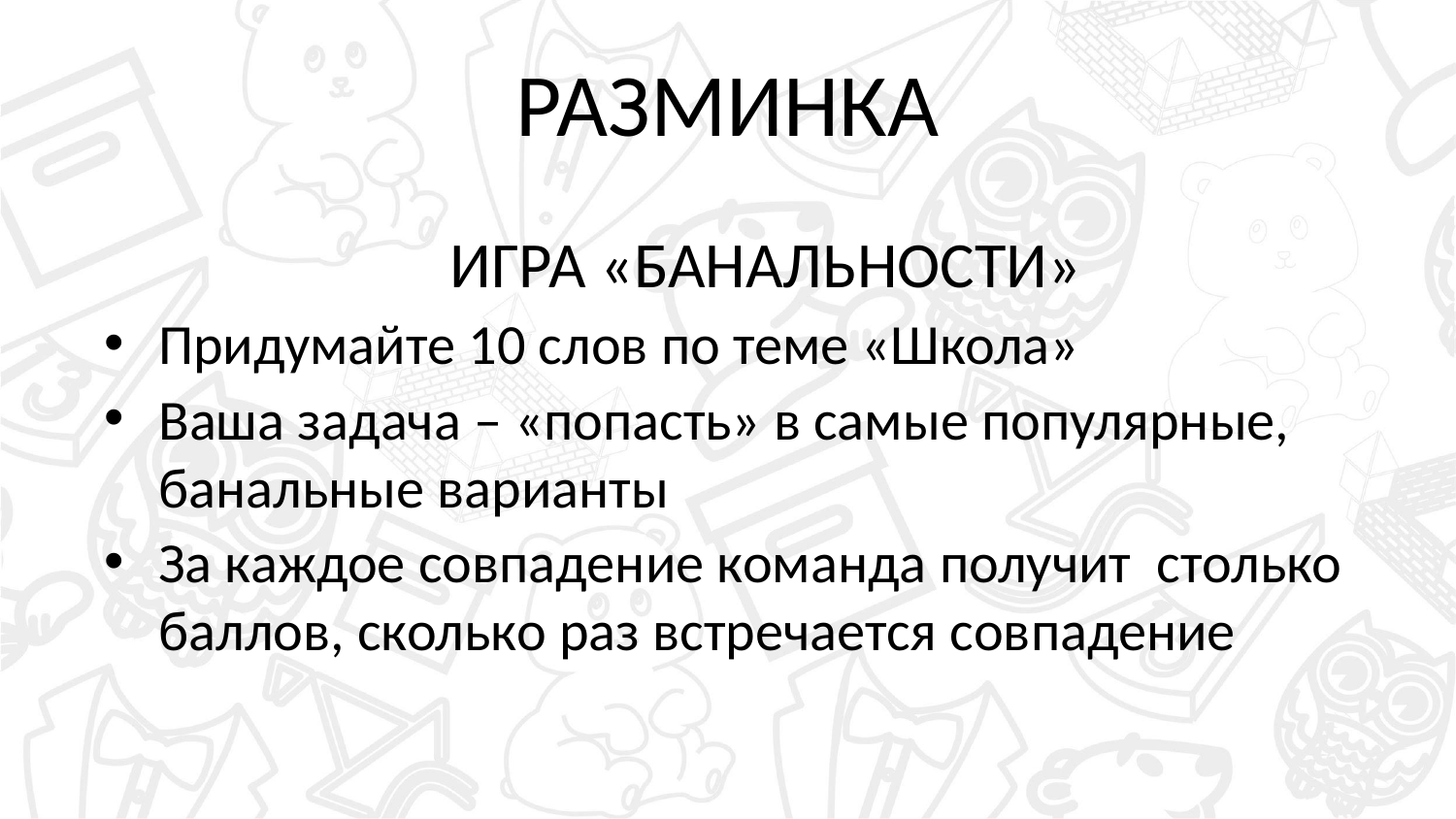

# РАЗМИНКА

			ИГРА «БАНАЛЬНОСТИ»
Придумайте 10 слов по теме «Школа»
Ваша задача – «попасть» в самые популярные, банальные варианты
За каждое совпадение команда получит  столько баллов, сколько раз встречается совпадение